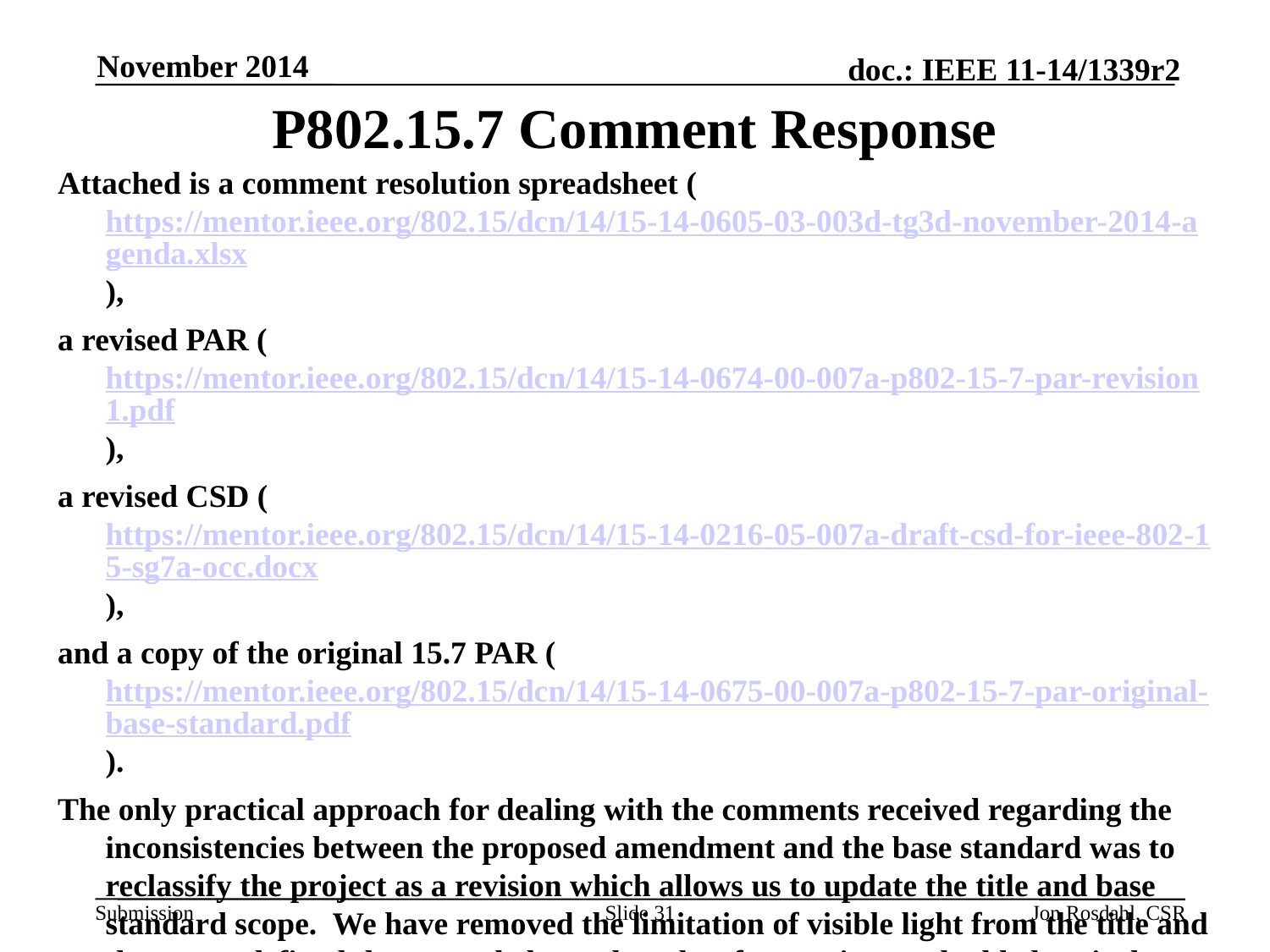

November 2014
# P802.15.7 Comment Response
Attached is a comment resolution spreadsheet (https://mentor.ieee.org/802.15/dcn/14/15-14-0605-03-003d-tg3d-november-2014-agenda.xlsx),
a revised PAR (https://mentor.ieee.org/802.15/dcn/14/15-14-0674-00-007a-p802-15-7-par-revision1.pdf),
a revised CSD (https://mentor.ieee.org/802.15/dcn/14/15-14-0216-05-007a-draft-csd-for-ieee-802-15-sg7a-occ.docx),
and a copy of the original 15.7 PAR (https://mentor.ieee.org/802.15/dcn/14/15-14-0675-00-007a-p802-15-7-par-original-base-standard.pdf).
The only practical approach for dealing with the comments received regarding the inconsistencies between the proposed amendment and the base standard was to reclassify the project as a revision which allows us to update the title and base standard scope.  We have removed the limitation of visible light from the title and the scope, defined the expanded wavelengths of operation, and added optical communications for cameras as an additional capability.  We also updated the purpose, the need, and the stakeholders in the PAR and updated the CSD to be consistent with the comments received and the reclassification of the project as a revision rather than as an amendment.
Slide 31
Jon Rosdahl, CSR